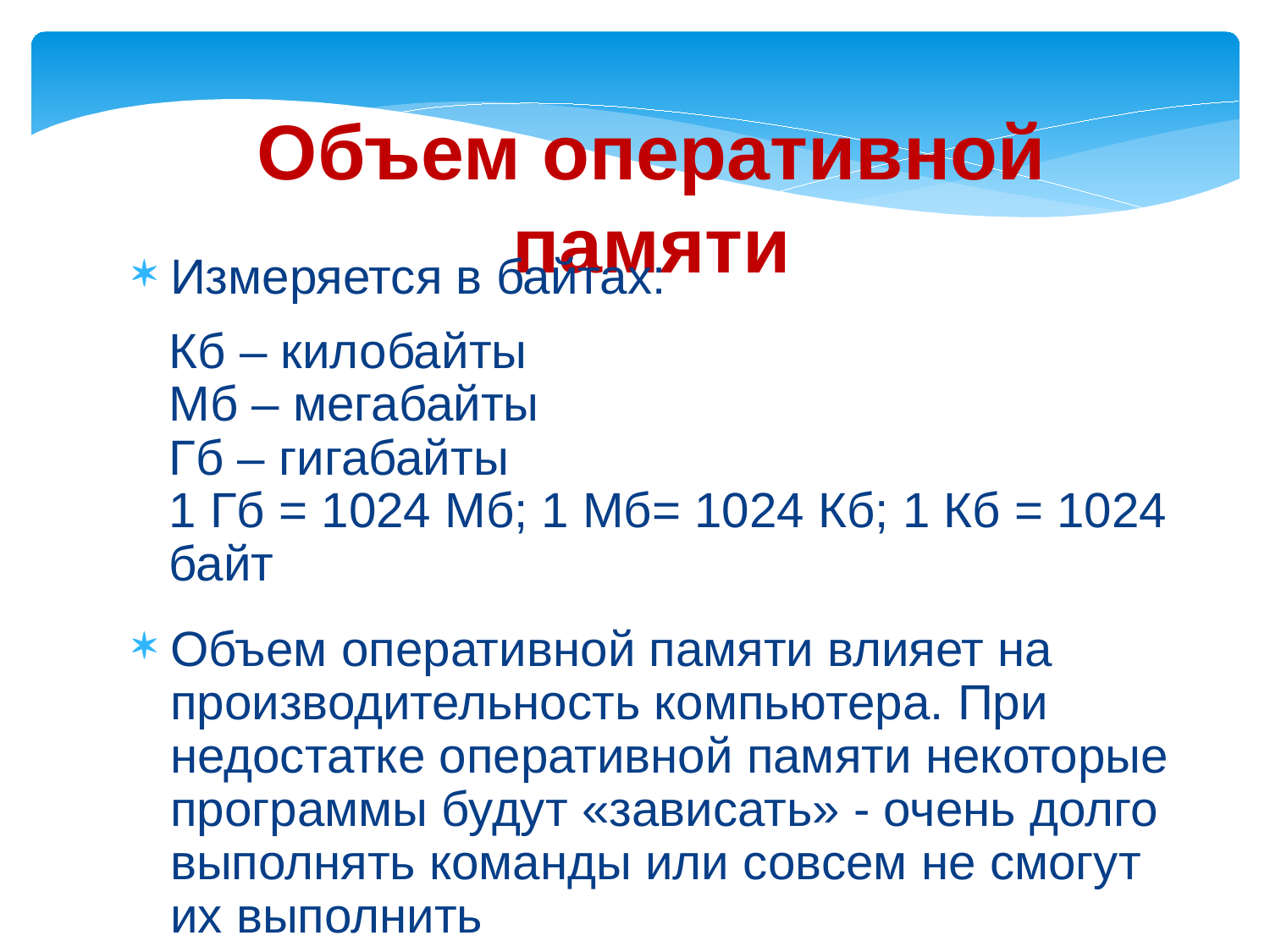

Объем оперативной памяти
Измеряется в байтах:
Кб – килобайты
Мб – мегабайты
Гб – гигабайты
1 Гб = 1024 Мб; 1 Мб= 1024 Кб; 1 Кб = 1024 байт
Объем оперативной памяти влияет на производительность компьютера. При недостатке оперативной памяти некоторые программы будут «зависать» - очень долго выполнять команды или совсем не смогут их выполнить